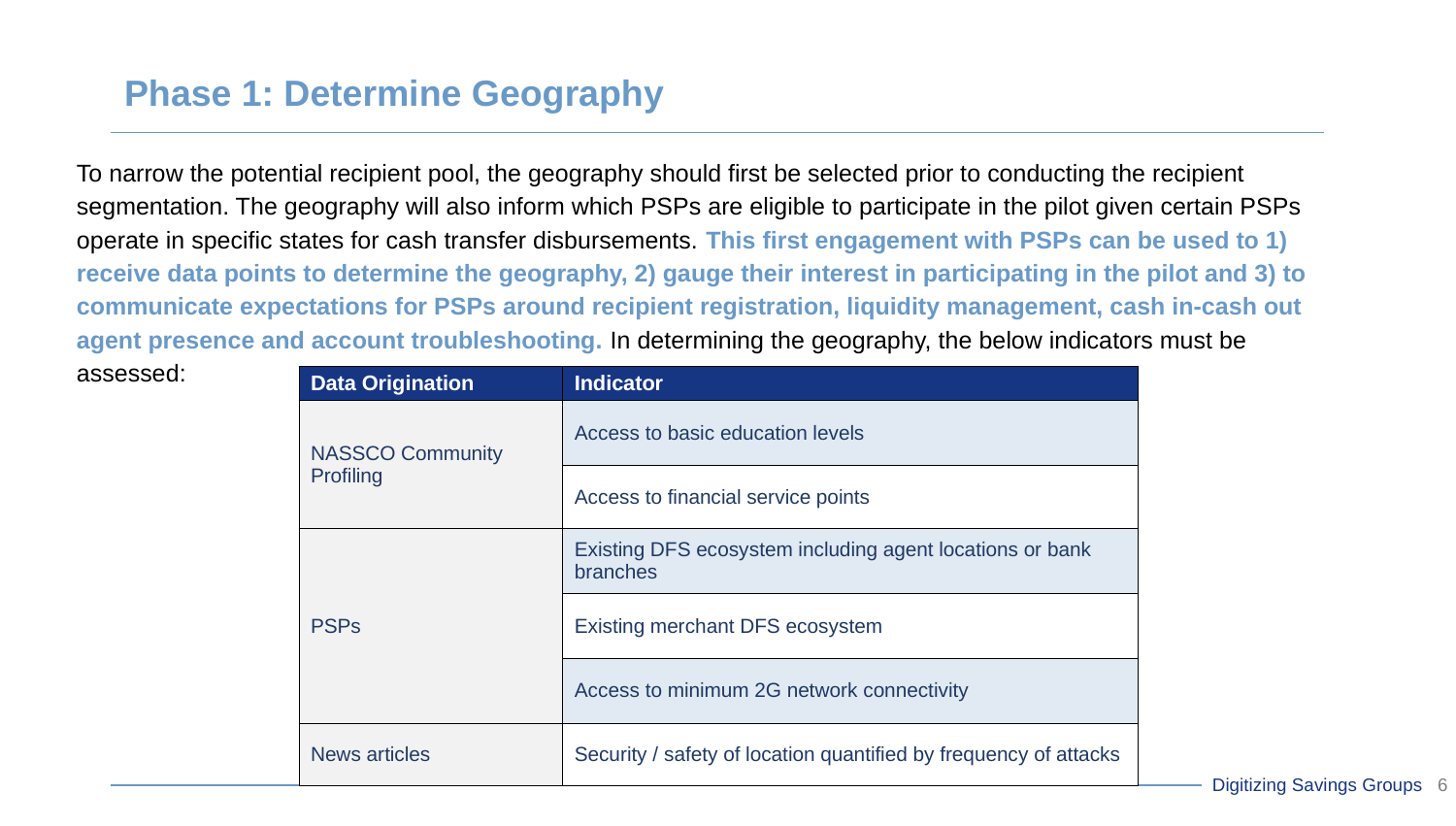

# Phase 1: Determine Geography
To narrow the potential recipient pool, the geography should first be selected prior to conducting the recipient segmentation. The geography will also inform which PSPs are eligible to participate in the pilot given certain PSPs operate in specific states for cash transfer disbursements. This first engagement with PSPs can be used to 1) receive data points to determine the geography, 2) gauge their interest in participating in the pilot and 3) to communicate expectations for PSPs around recipient registration, liquidity management, cash in-cash out agent presence and account troubleshooting. In determining the geography, the below indicators must be assessed:
| Data Origination | Indicator |
| --- | --- |
| NASSCO Community Profiling | Access to basic education levels |
|  | Access to financial service points |
| PSPs | Existing DFS ecosystem including agent locations or bank branches |
|  | Existing merchant DFS ecosystem |
|  | Access to minimum 2G network connectivity |
| News articles | Security / safety of location quantified by frequency of attacks |
Digitizing Savings Groups   6